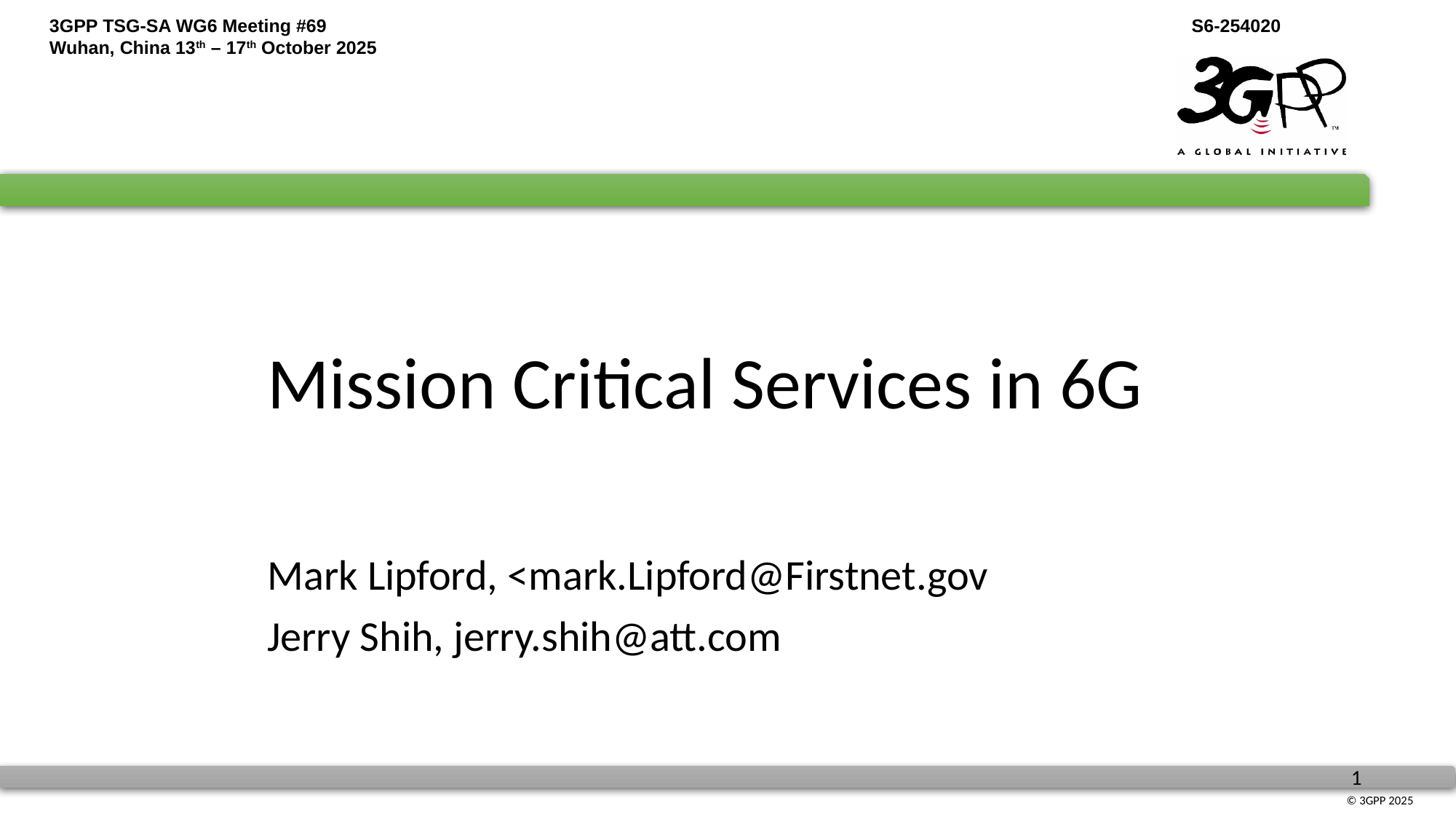

# Mission Critical Services in 6G
Mark Lipford, <mark.Lipford@Firstnet.gov
Jerry Shih, jerry.shih@att.com